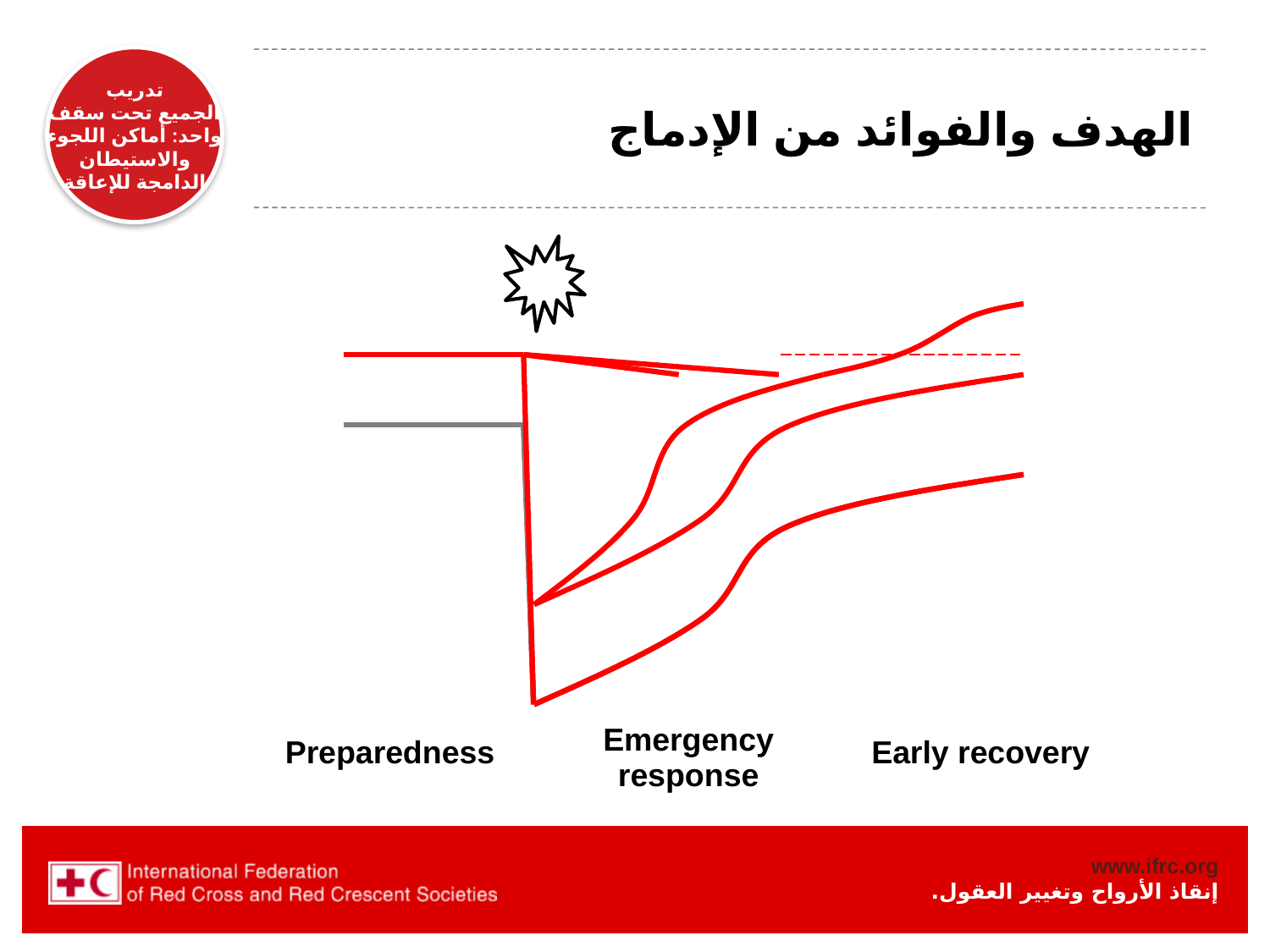

# الهدف والفوائد من الإدماج

| Preparedness |
| --- |
| Emergency response |
| --- |
| Early recovery |
| --- |